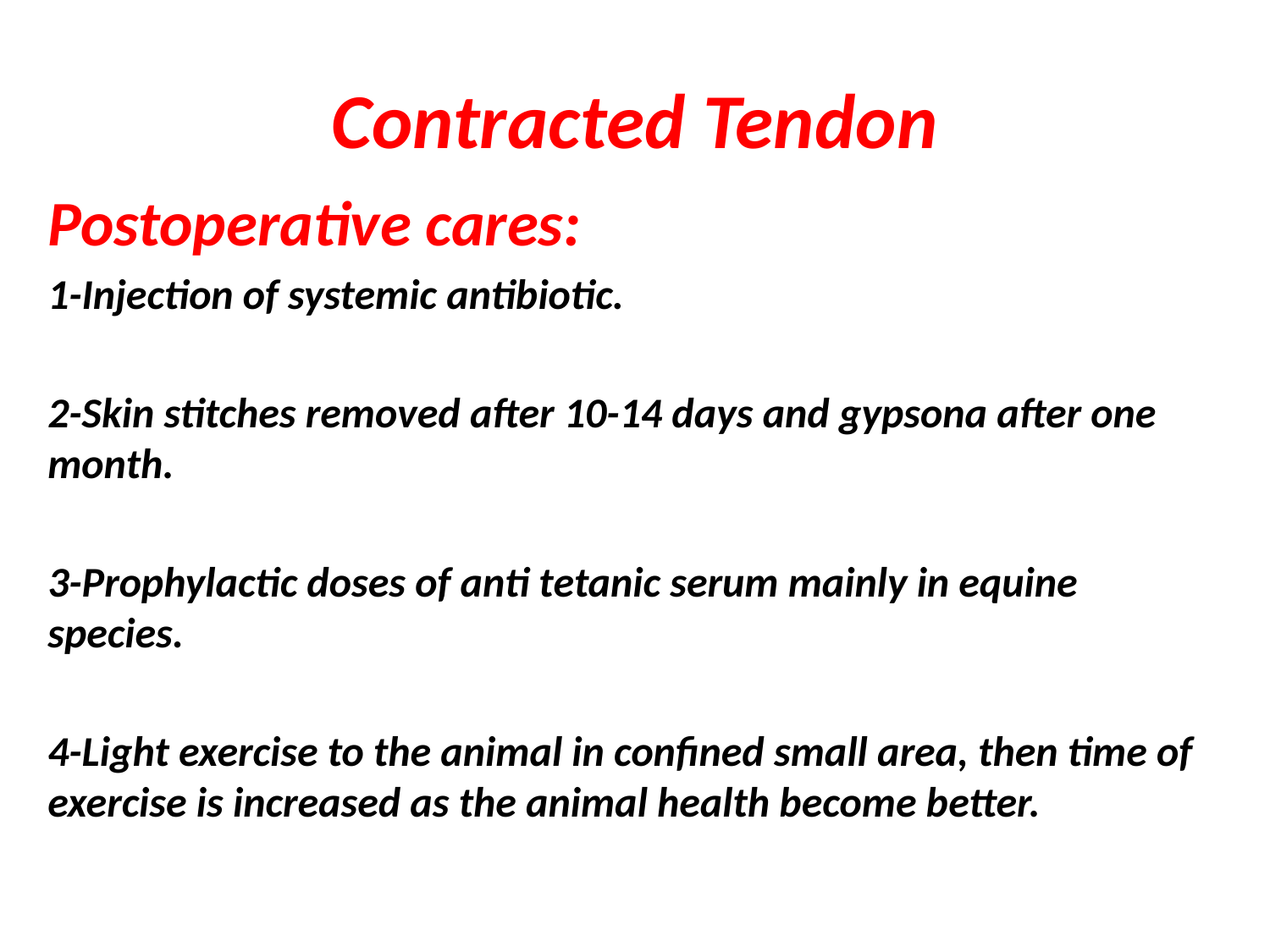

# Contracted Tendon
Postoperative cares:
1-Injection of systemic antibiotic.

2-Skin stitches removed after 10-14 days and gypsona after one month.

3-Prophylactic doses of anti tetanic serum mainly in equine species.

4-Light exercise to the animal in confined small area, then time of exercise is increased as the animal health become better.